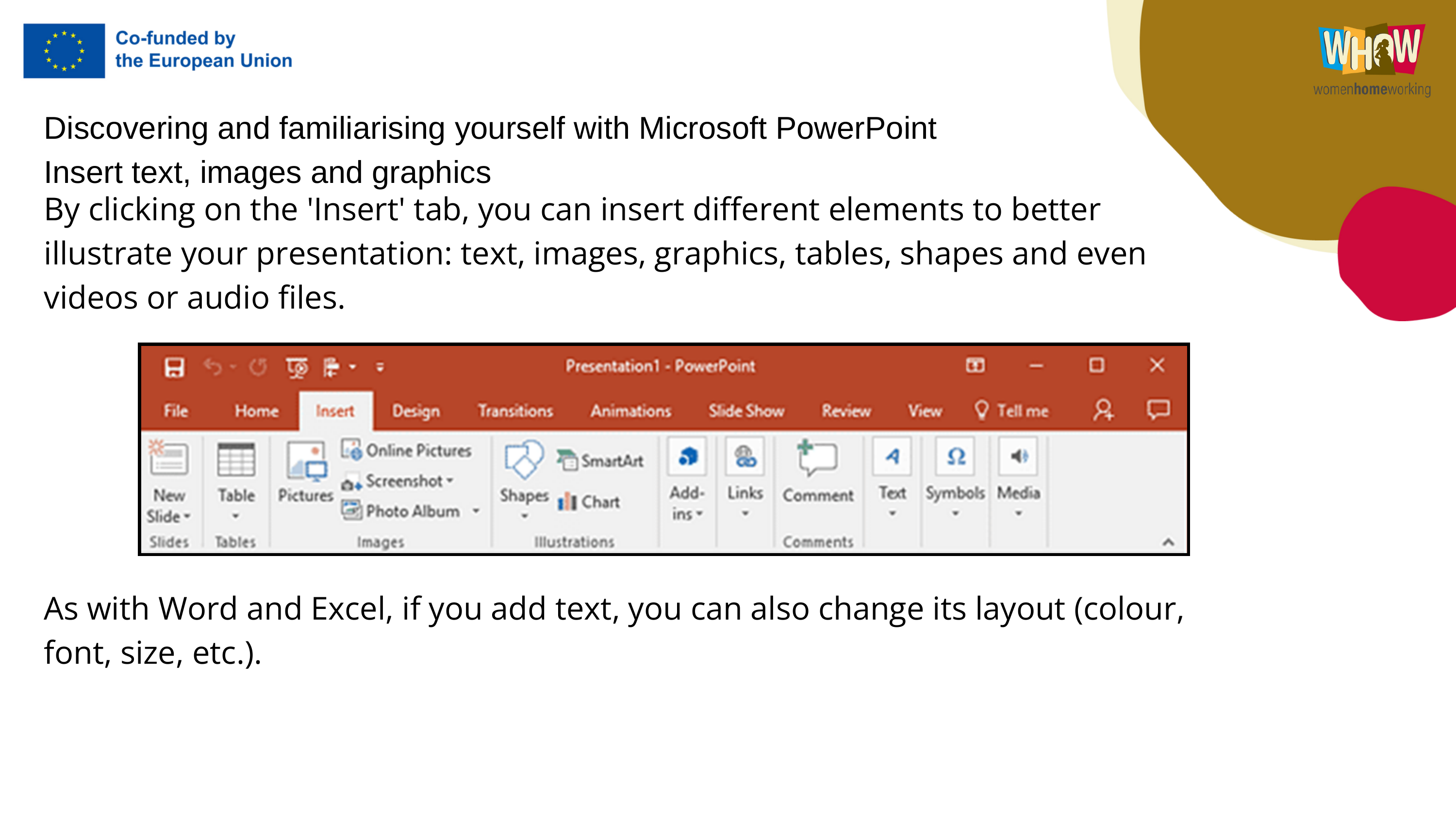

Discovering and familiarising yourself with Microsoft PowerPoint
Insert text, images and graphics
By clicking on the 'Insert' tab, you can insert different elements to better illustrate your presentation: text, images, graphics, tables, shapes and even videos or audio files.

As with Word and Excel, if you add text, you can also change its layout (colour, font, size, etc.).